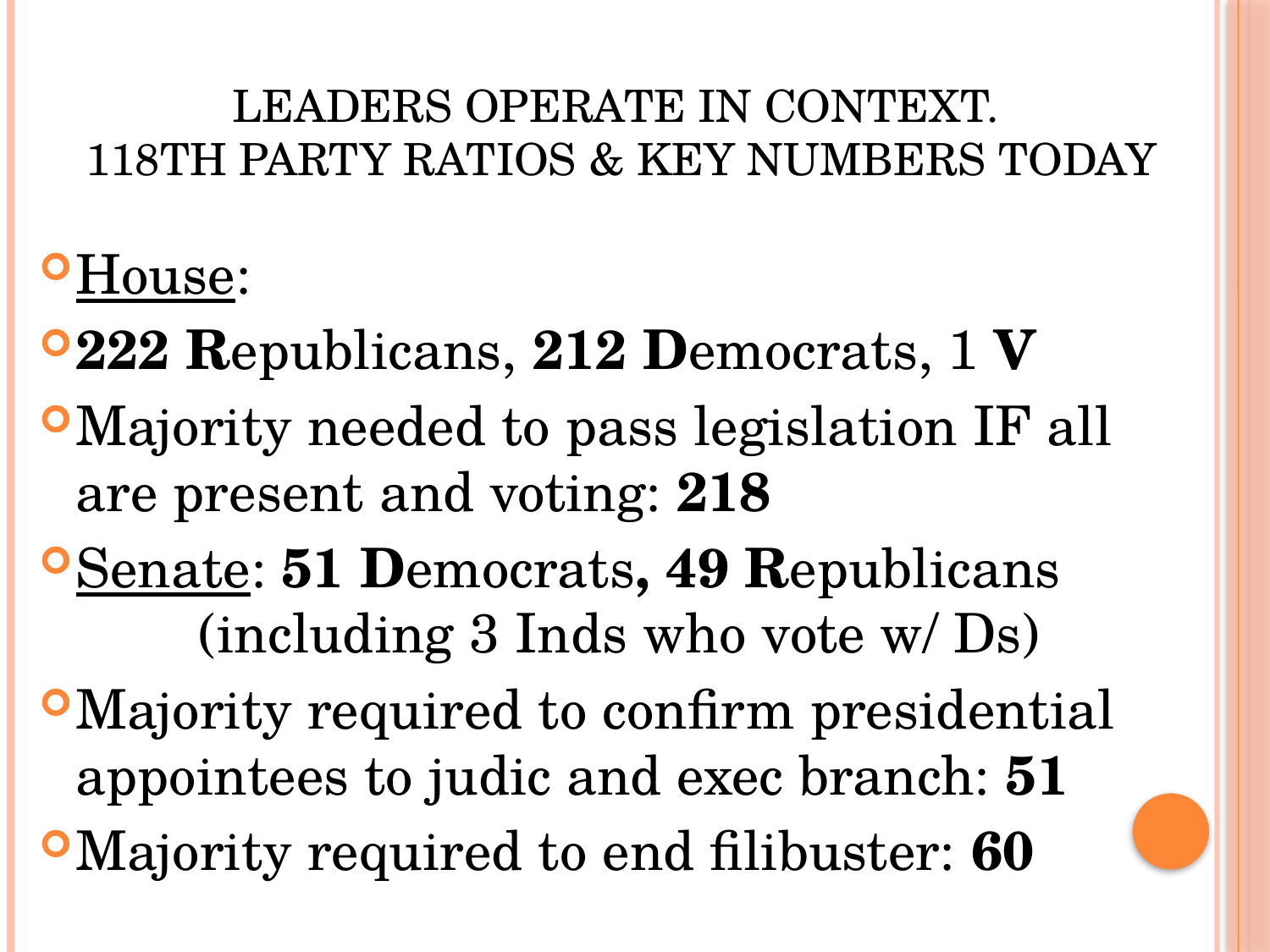

# Leaders operate in context. 118th Party Ratios & Key Numbers today
House:
222 Republicans, 212 Democrats, 1 V
Majority needed to pass legislation IF all are present and voting: 218
Senate: 51 Democrats, 49 Republicans 	 	(including 3 Inds who vote w/ Ds)
Majority required to confirm presidential appointees to judic and exec branch: 51
Majority required to end filibuster: 60